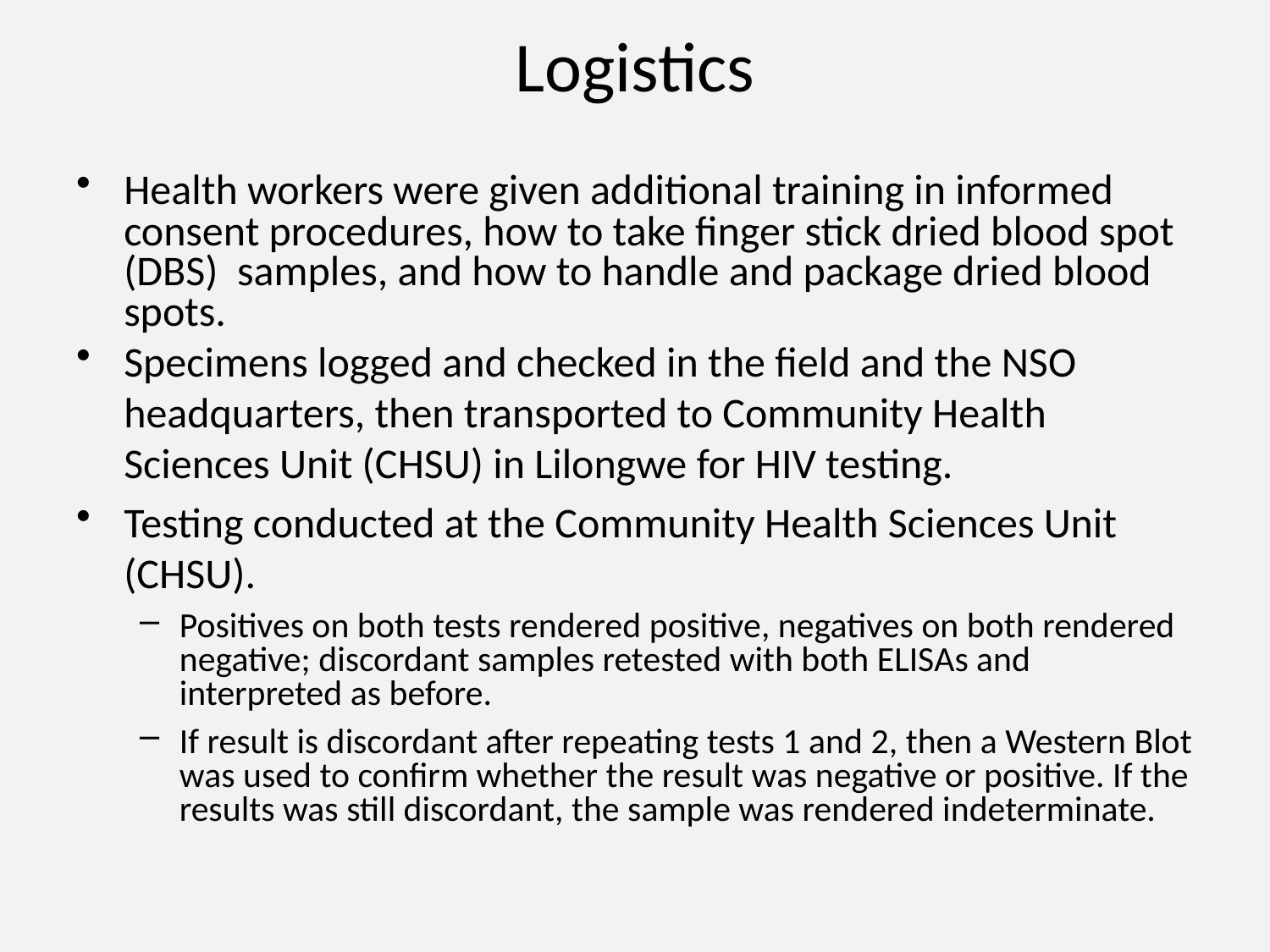

# Logistics
Health workers were given additional training in informed consent procedures, how to take finger stick dried blood spot (DBS)  samples, and how to handle and package dried blood spots.
Specimens logged and checked in the field and the NSO headquarters, then transported to Community Health Sciences Unit (CHSU) in Lilongwe for HIV testing.
Testing conducted at the Community Health Sciences Unit (CHSU).
Positives on both tests rendered positive, negatives on both rendered negative; discordant samples retested with both ELISAs and interpreted as before.
If result is discordant after repeating tests 1 and 2, then a Western Blot was used to confirm whether the result was negative or positive. If the results was still discordant, the sample was rendered indeterminate.